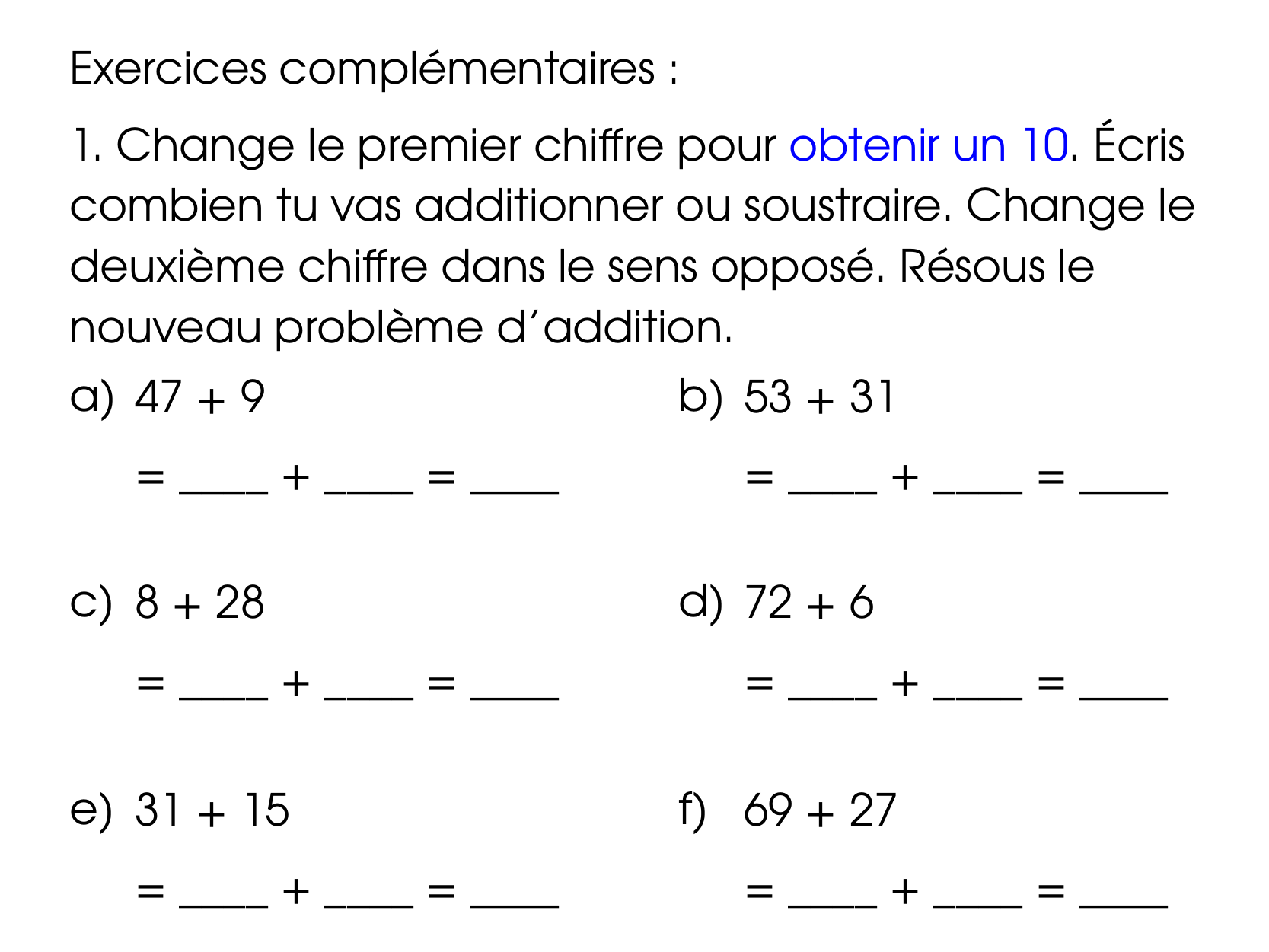

Exercices complémentaires :
1. Change le premier chiffre pour obtenir un 10. Écris combien tu vas additionner ou soustraire. Change le deuxième chiffre dans le sens opposé. Résous le nouveau problème d’addition.
a)
47 + 9
= ____ + ____ = ____
b)
53 + 31
= ____ + ____ = ____
c)
8 + 28
= ____ + ____ = ____
d)
72 + 6
= ____ + ____ = ____
e)
31 + 15
= ____ + ____ = ____
f)
69 + 27
= ____ + ____ = ____